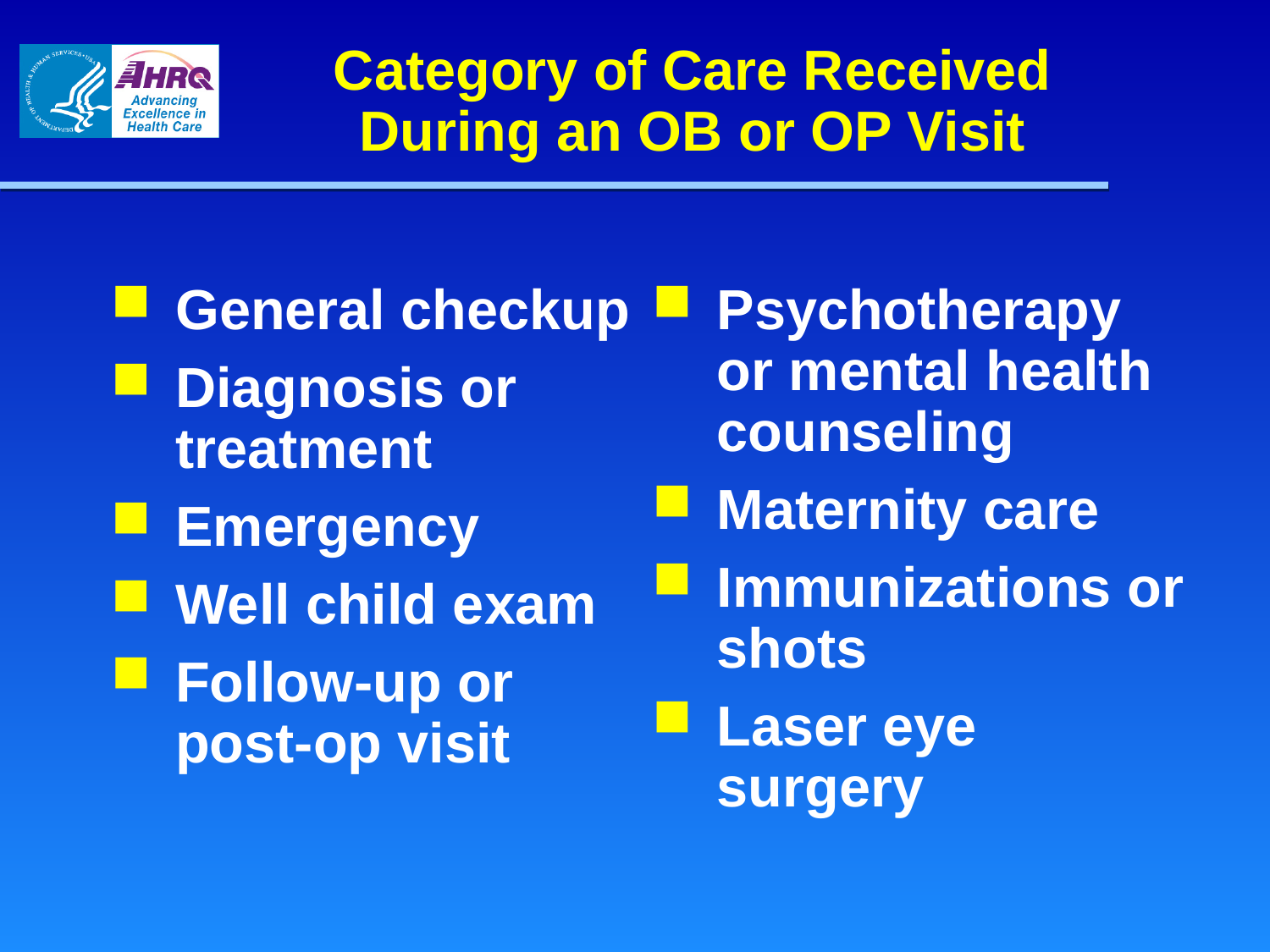

# Category of Care Received During an OB or OP Visit

General checkup
Diagnosis or treatment
Emergency
Well child exam
Follow-up or post-op visit

Psychotherapy or mental health counseling
Maternity care
Immunizations or shots
Laser eye surgery